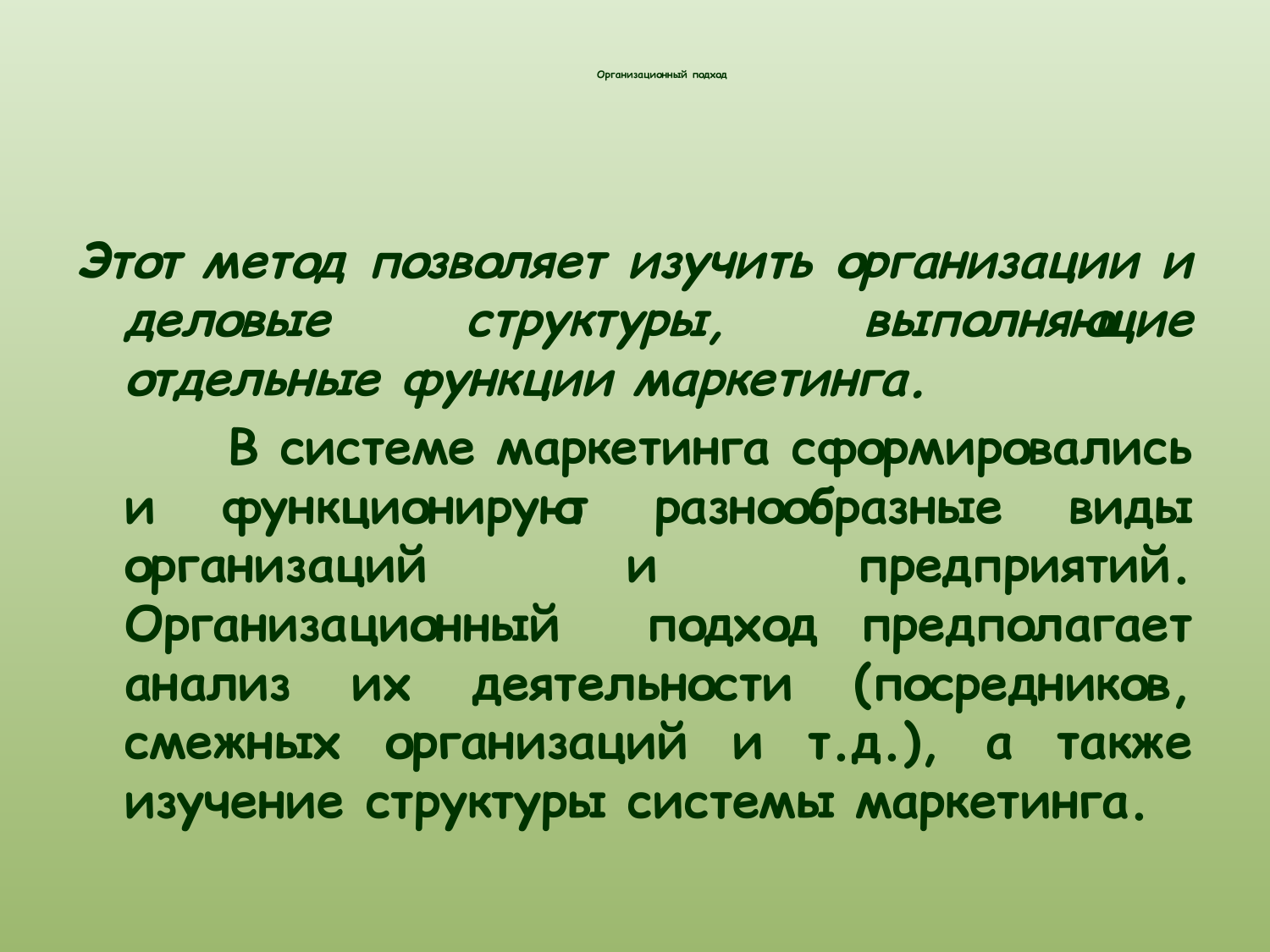

# Организационный подход
Этот метод позволяет изучить организации и деловые структуры, выполняющие отдельные функции маркетинга.
       В системе маркетинга сформировались и функционируют разнообразные виды организаций и предприятий. Организационный  подход предполагает анализ их деятельности (посредников, смежных организаций и т.д.), а также изучение структуры системы маркетинга.